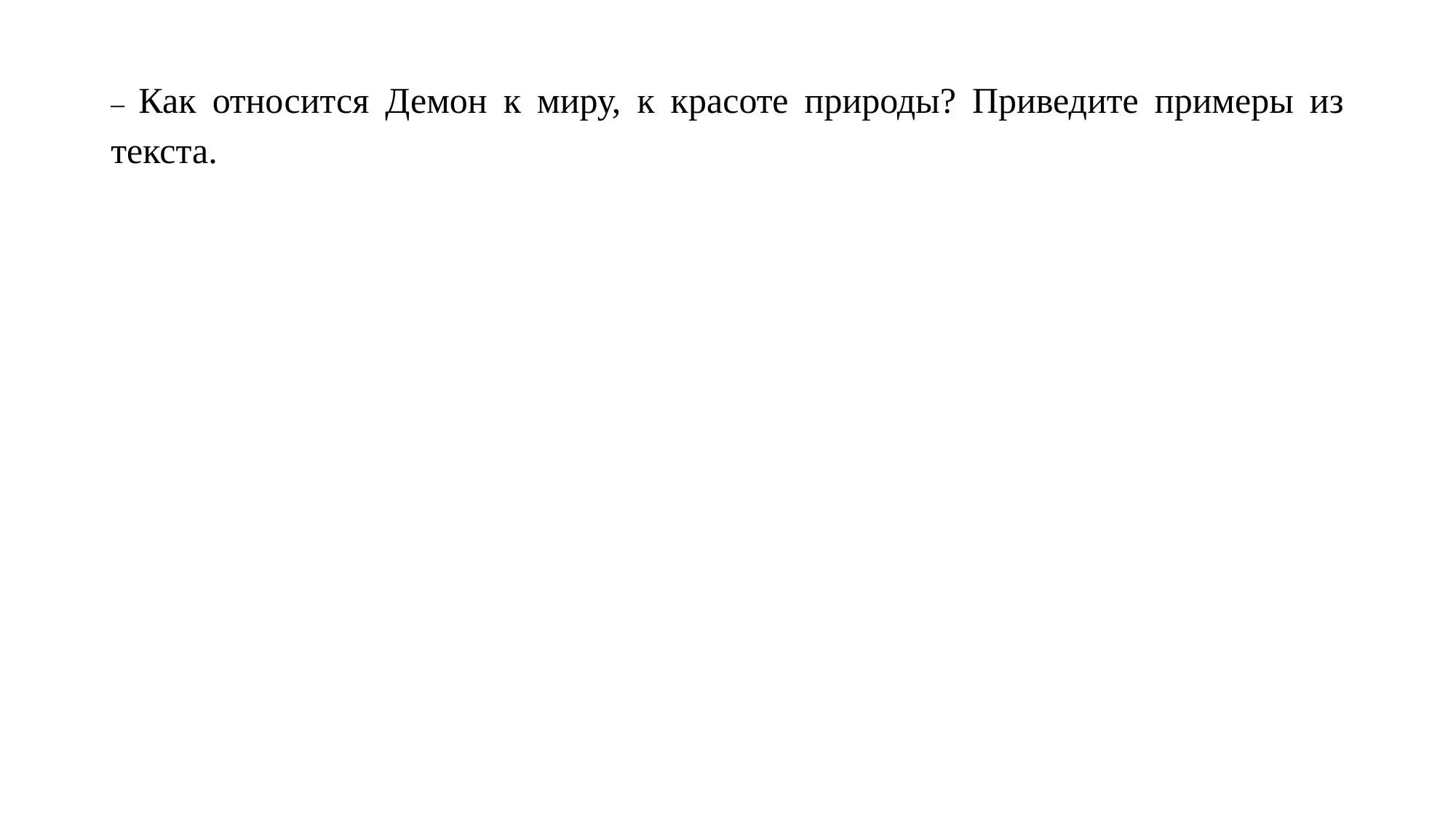

#
– Как относится Демон к миру, к красоте природы? Приведите примеры из текста.